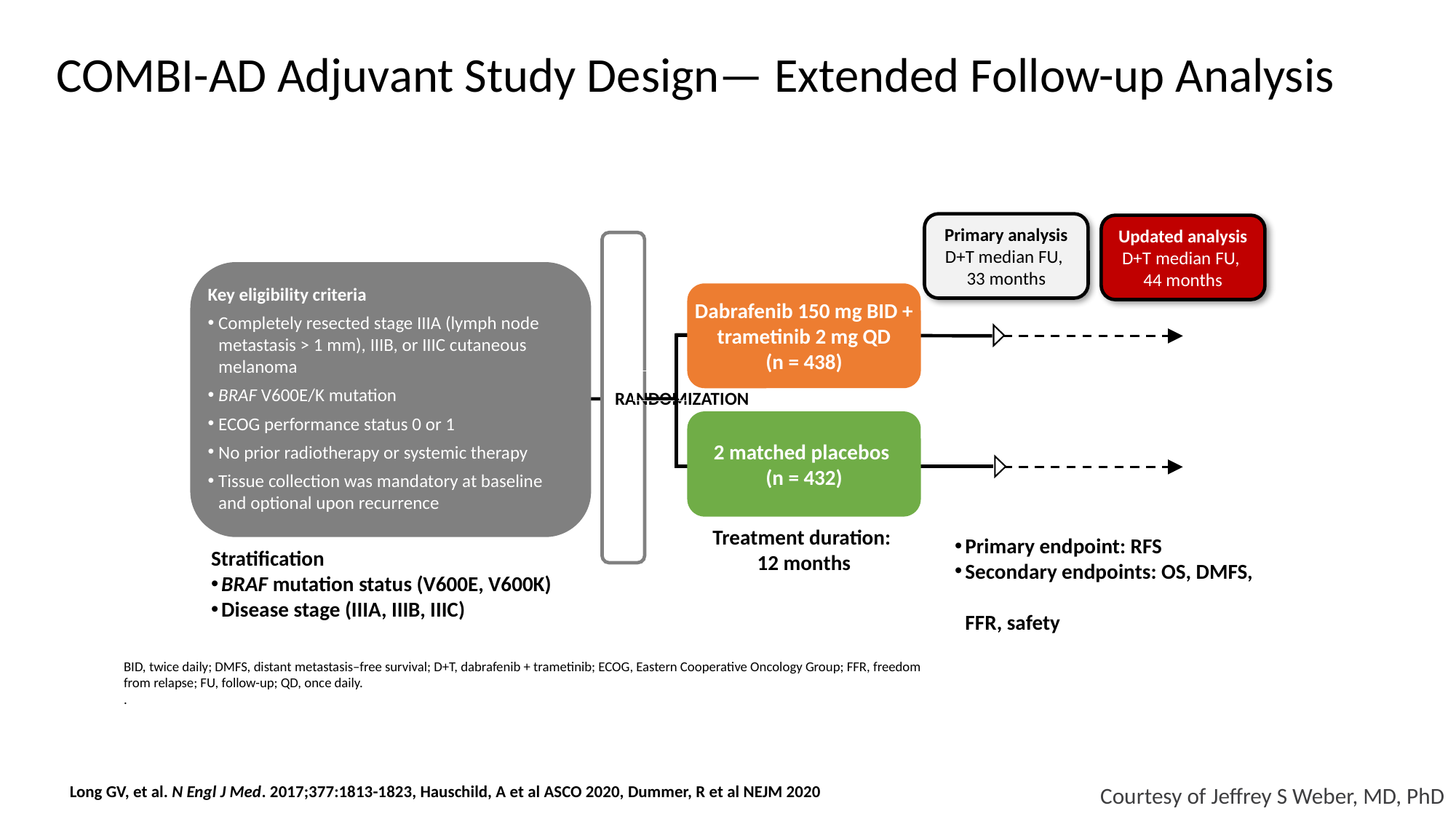

# COMBI-AD Adjuvant Study Design— Extended Follow-up Analysis
Primary analysis
D+T median FU,
33 months
Updated analysis
D+T median FU,
44 months
RANDOMIZATION

Key eligibility criteria
Completely resected stage IIIA (lymph node metastasis > 1 mm), IIIB, or IIIC cutaneous melanoma
BRAF V600E/K mutation
ECOG performance status 0 or 1
No prior radiotherapy or systemic therapy
Tissue collection was mandatory at baseline and optional upon recurrence

Dabrafenib 150 mg BID + trametinib 2 mg QD
(n = 438)

1:1
2 matched placebos
(n = 432)

Treatment duration:
12 months
Primary endpoint: RFS
Secondary endpoints: OS, DMFS,
FFR, safety
Stratification
BRAF mutation status (V600E, V600K)
Disease stage (IIIA, IIIB, IIIC)
N = 870
BID, twice daily; DMFS, distant metastasis–free survival; D+T, dabrafenib + trametinib; ECOG, Eastern Cooperative Oncology Group; FFR, freedom from relapse; FU, follow-up; QD, once daily.
.
PRESENTED BY GV LONG AT ESMO 2018
Long GV, et al. N Engl J Med. 2017;377:1813-1823, Hauschild, A et al ASCO 2020, Dummer, R et al NEJM 2020
Courtesy of Jeffrey S Weber, MD, PhD